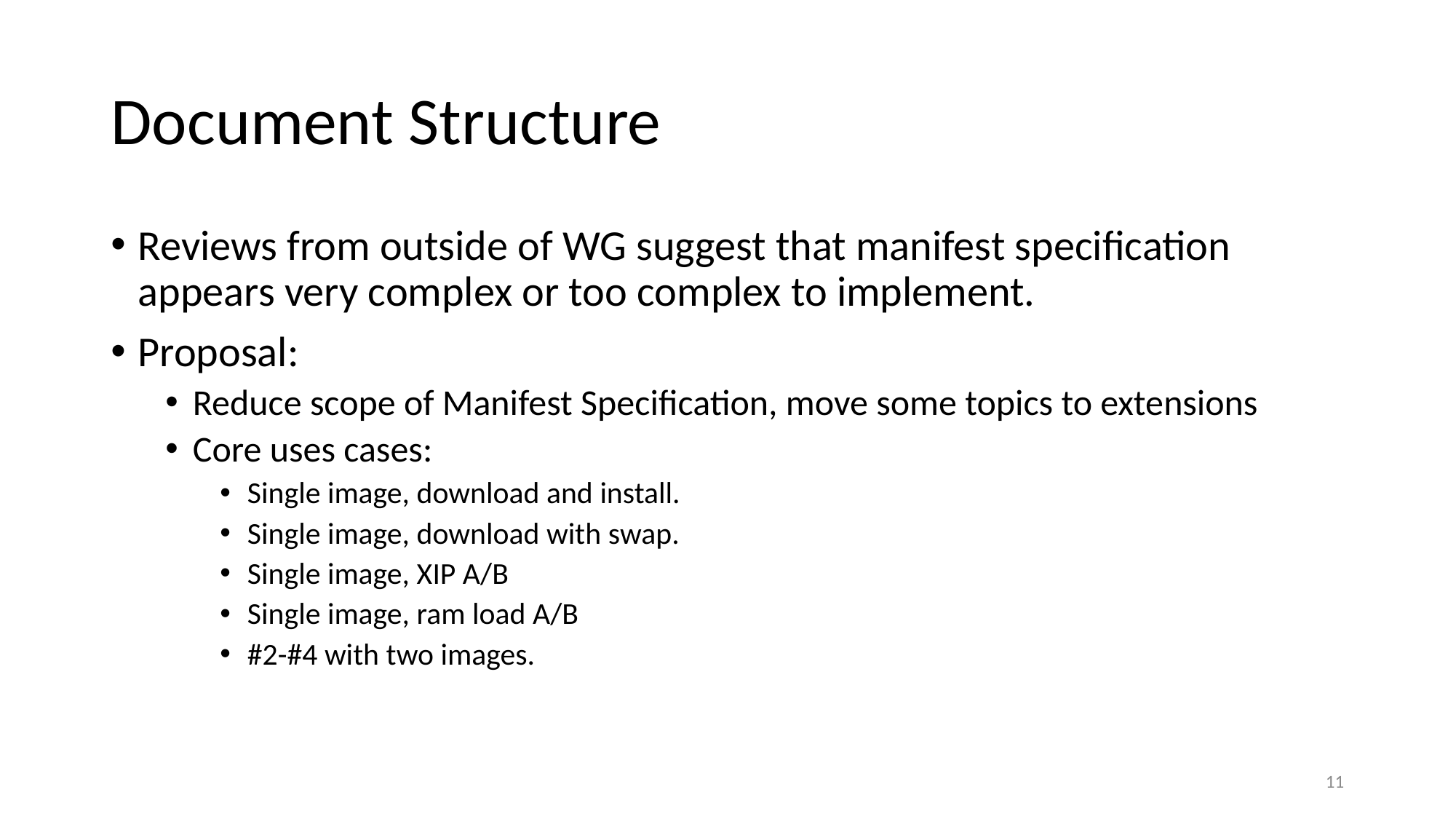

# Document Structure
Reviews from outside of WG suggest that manifest specification appears very complex or too complex to implement.
Proposal:
Reduce scope of Manifest Specification, move some topics to extensions
Core uses cases:
Single image, download and install.
Single image, download with swap.
Single image, XIP A/B
Single image, ram load A/B
#2-#4 with two images.
11